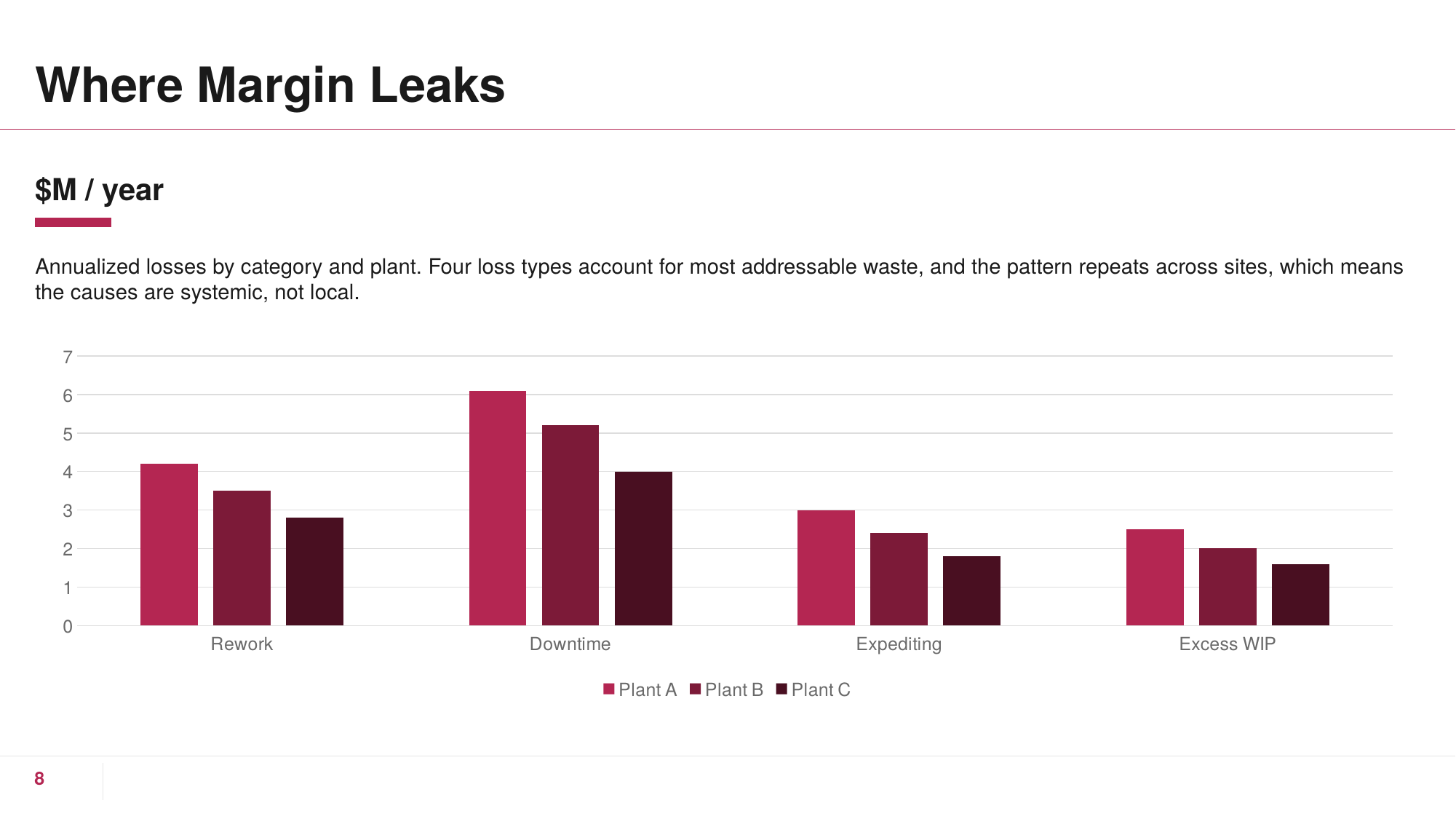

# Where Margin Leaks
$M / year
Annualized losses by category and plant. Four loss types account for most addressable waste, and the pattern repeats across sites, which means the causes are systemic, not local.

### Chart

| Category | Plant A | Plant B | Plant C |
|---|---|---|---|
| Rework | 4.2 | 3.5 | 2.8 |
| Downtime | 6.1 | 5.2 | 4.0 |
| Expediting | 3.0 | 2.4 | 1.8 |
| Excess WIP | 2.5 | 2.0 | 1.6 |
8